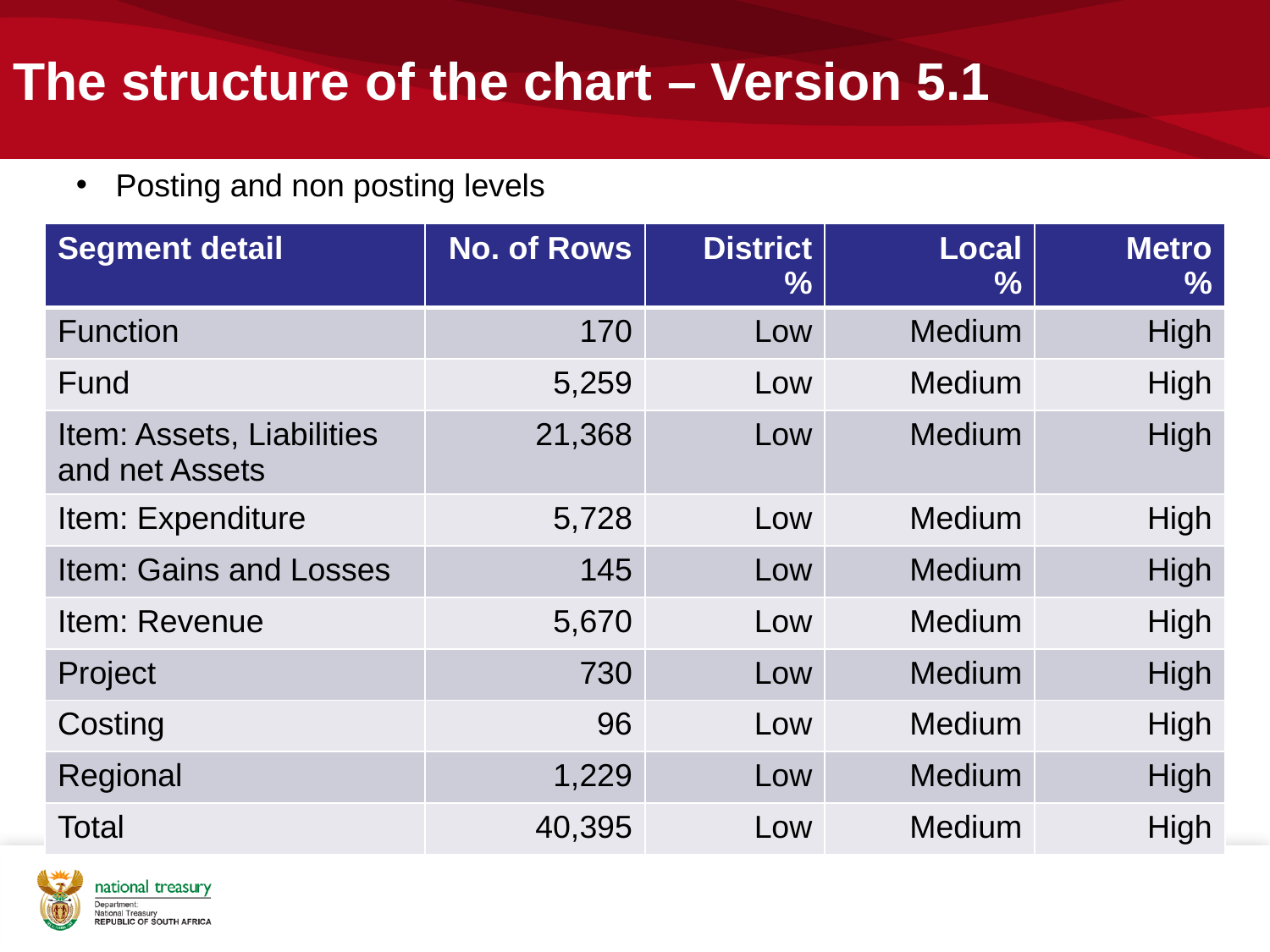

# The structure of the chart – Version 5.1
Posting and non posting levels
| Segment detail | No. of Rows | District % | Local % | Metro % |
| --- | --- | --- | --- | --- |
| Function | 170 | Low | Medium | High |
| Fund | 5,259 | Low | Medium | High |
| Item: Assets, Liabilities and net Assets | 21,368 | Low | Medium | High |
| Item: Expenditure | 5,728 | Low | Medium | High |
| Item: Gains and Losses | 145 | Low | Medium | High |
| Item: Revenue | 5,670 | Low | Medium | High |
| Project | 730 | Low | Medium | High |
| Costing | 96 | Low | Medium | High |
| Regional | 1,229 | Low | Medium | High |
| Total | 40,395 | Low | Medium | High |